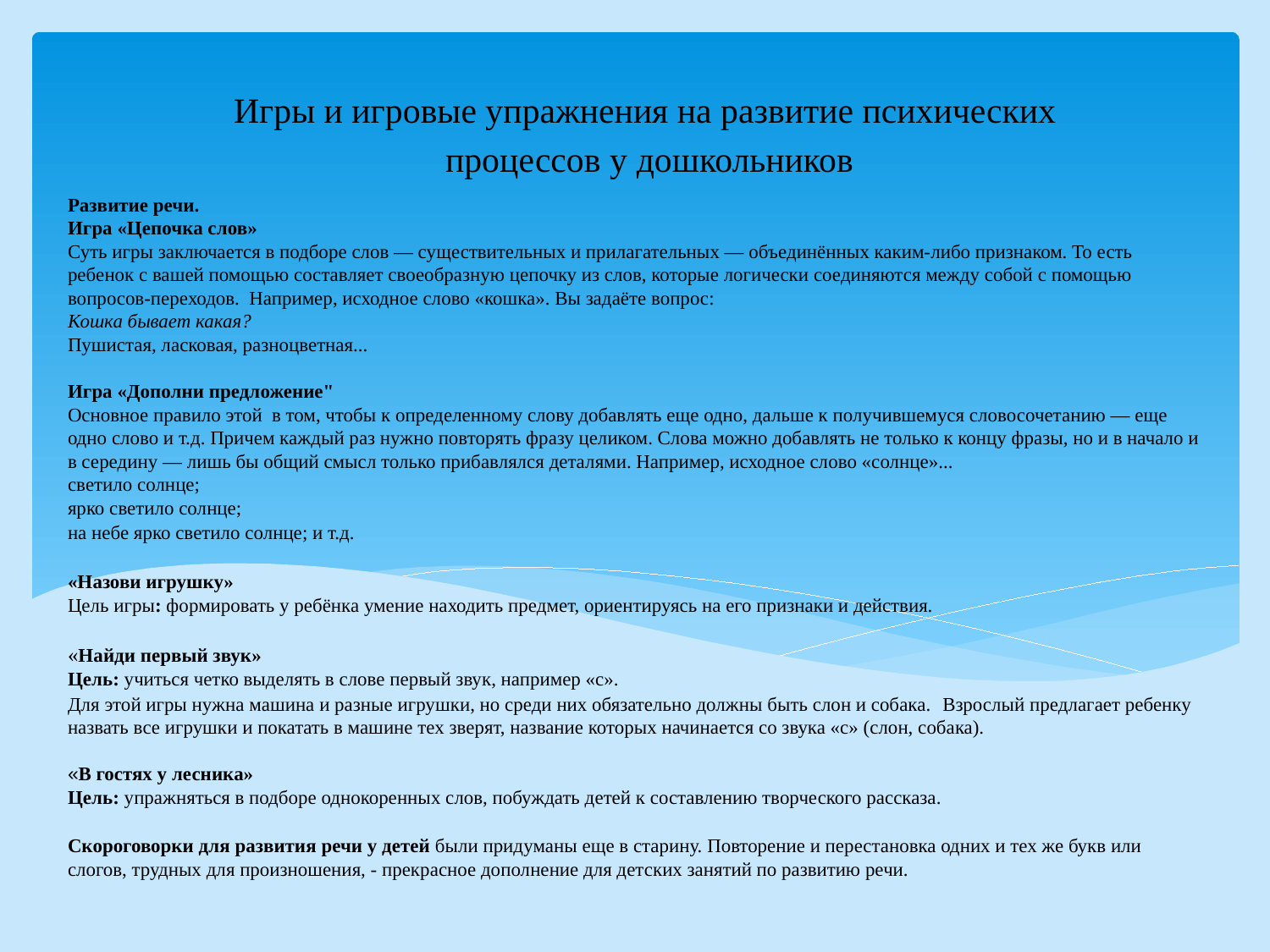

Игры и игровые упражнения на развитие психических
 процессов у дошкольников
# Развитие речи. Игра «Цепочка слов»  Суть игры заключается в подборе слов — существительных и прилагательных — объединённых каким-либо признаком. То есть ребенок с вашей помощью составляет своеобразную цепочку из слов, которые логически соединяются между собой с помощью вопросов-переходов.  Например, исходное слово «кошка». Вы задаёте вопрос:  Кошка бывает какая? Пушистая, ласковая, разноцветная... Игра «Дополни предложение"  Основное правило этой  в том, чтобы к определенному слову добавлять еще одно, дальше к получившемуся словосочетанию — еще одно слово и т.д. Причем каждый раз нужно повторять фразу целиком. Слова можно добавлять не только к концу фразы, но и в начало и в середину — лишь бы общий смысл только прибавлялся деталями. Например, исходное слово «солнце»...  светило солнце; ярко светило солнце; на небе ярко светило солнце; и т.д.  «Назови игрушку» Цель игры: формировать у ребёнка умение находить предмет, ориентируясь на его признаки и действия. «Найди первый звук» Цель: учиться четко выделять в слове первый звук, например «с». Для этой игры нужна машина и разные игрушки, но среди них обязательно должны быть слон и собака.  Взрослый предлагает ребенку назвать все игрушки и покатать в машине тех зверят, название которых начинается со звука «с» (слон, собака). «В гостях у лесника» Цель: упражняться в подборе однокоренных слов, побуждать детей к составлению творческого рассказа. Скороговорки для развития речи у детей были придуманы еще в старину. Повторение и перестановка одних и тех же букв или слогов, трудных для произношения, - прекрасное дополнение для детских занятий по развитию речи.